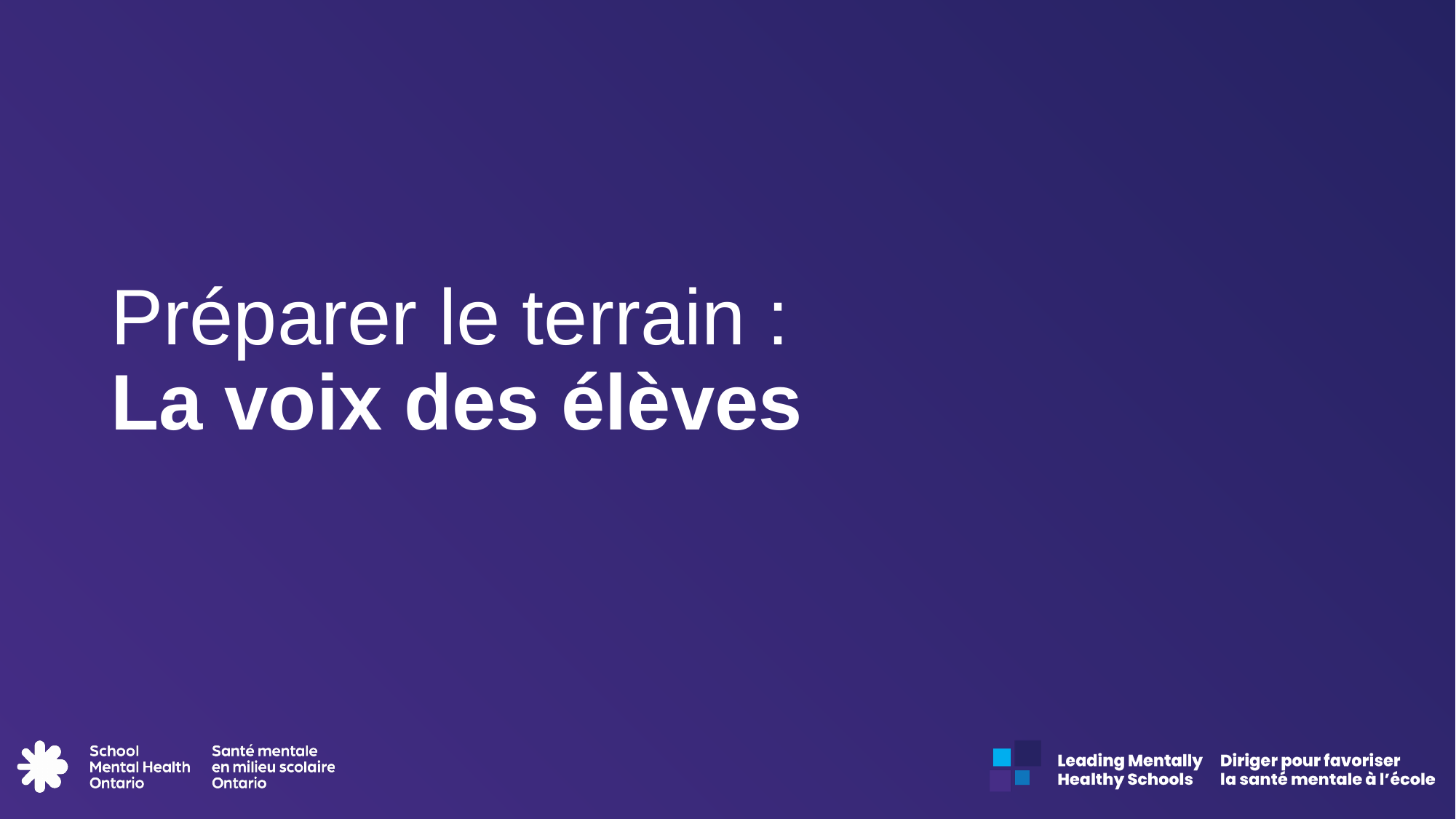

# Préparer le terrain : La voix des élèves